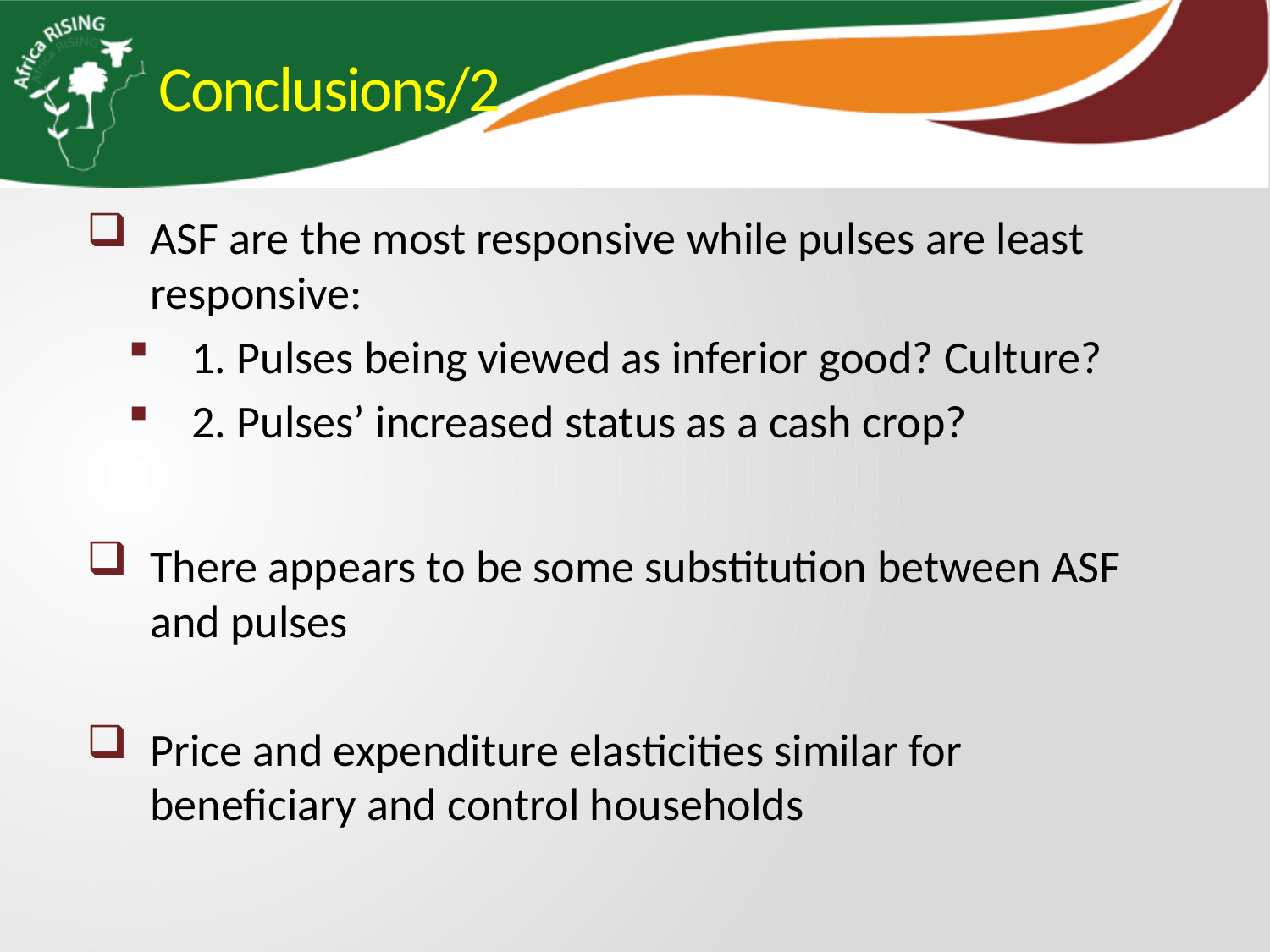

Conclusions/2
ASF are the most responsive while pulses are least responsive:
1. Pulses being viewed as inferior good? Culture?
2. Pulses’ increased status as a cash crop?

There appears to be some substitution between ASF and pulses

Price and expenditure elasticities similar for beneficiary and control households